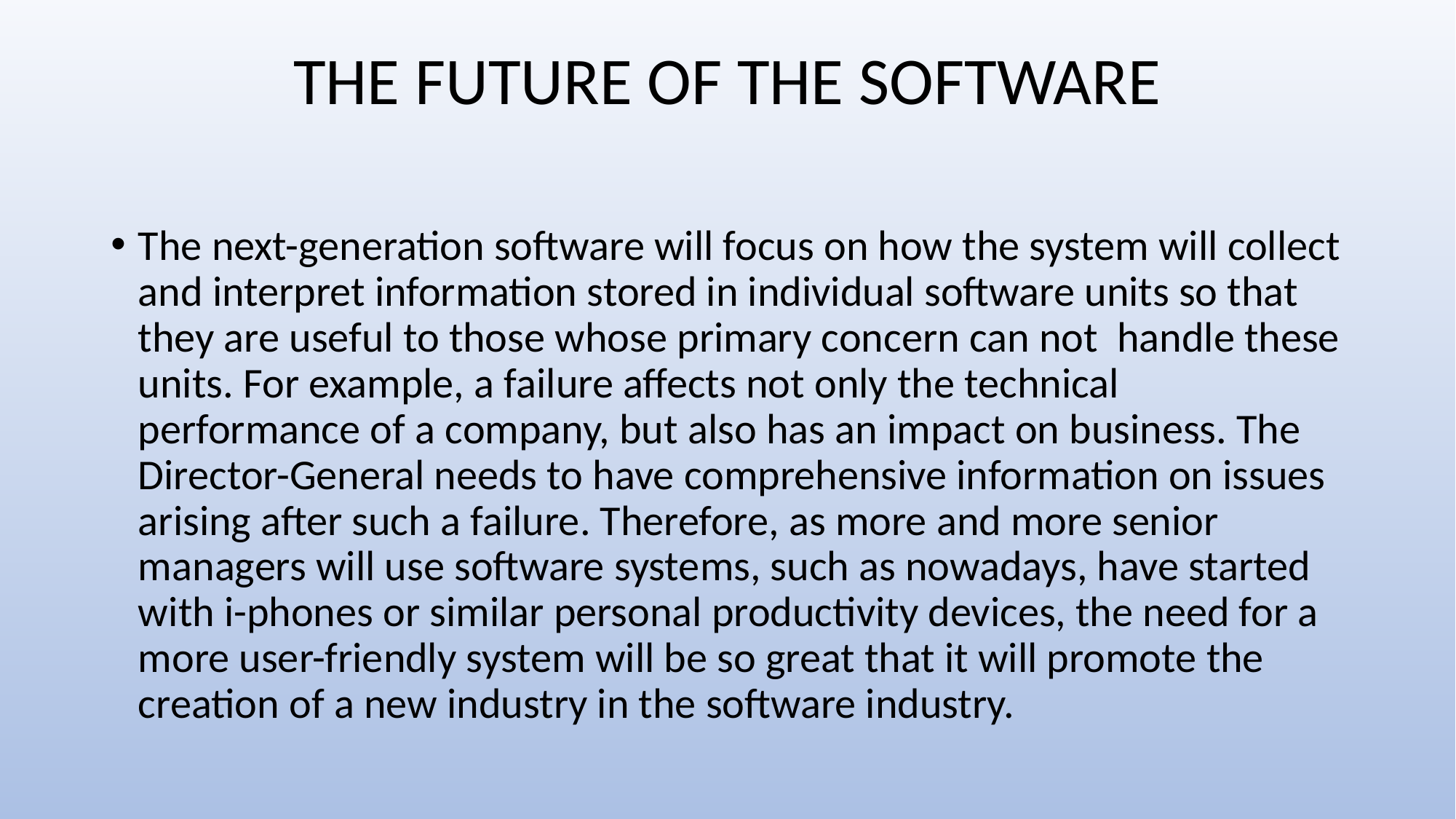

# THE FUTURE OF THE SOFTWARE
The next-generation software will focus on how the system will collect and interpret information stored in individual software units so that they are useful to those whose primary concern can not  handle these units. For example, a failure affects not only the technical performance of a company, but also has an impact on business. The Director-General needs to have comprehensive information on issues arising after such a failure. Therefore, as more and more senior managers will use software systems, such as nowadays, have started with i-phones or similar personal productivity devices, the need for a more user-friendly system will be so great that it will promote the creation of a new industry in the software industry.